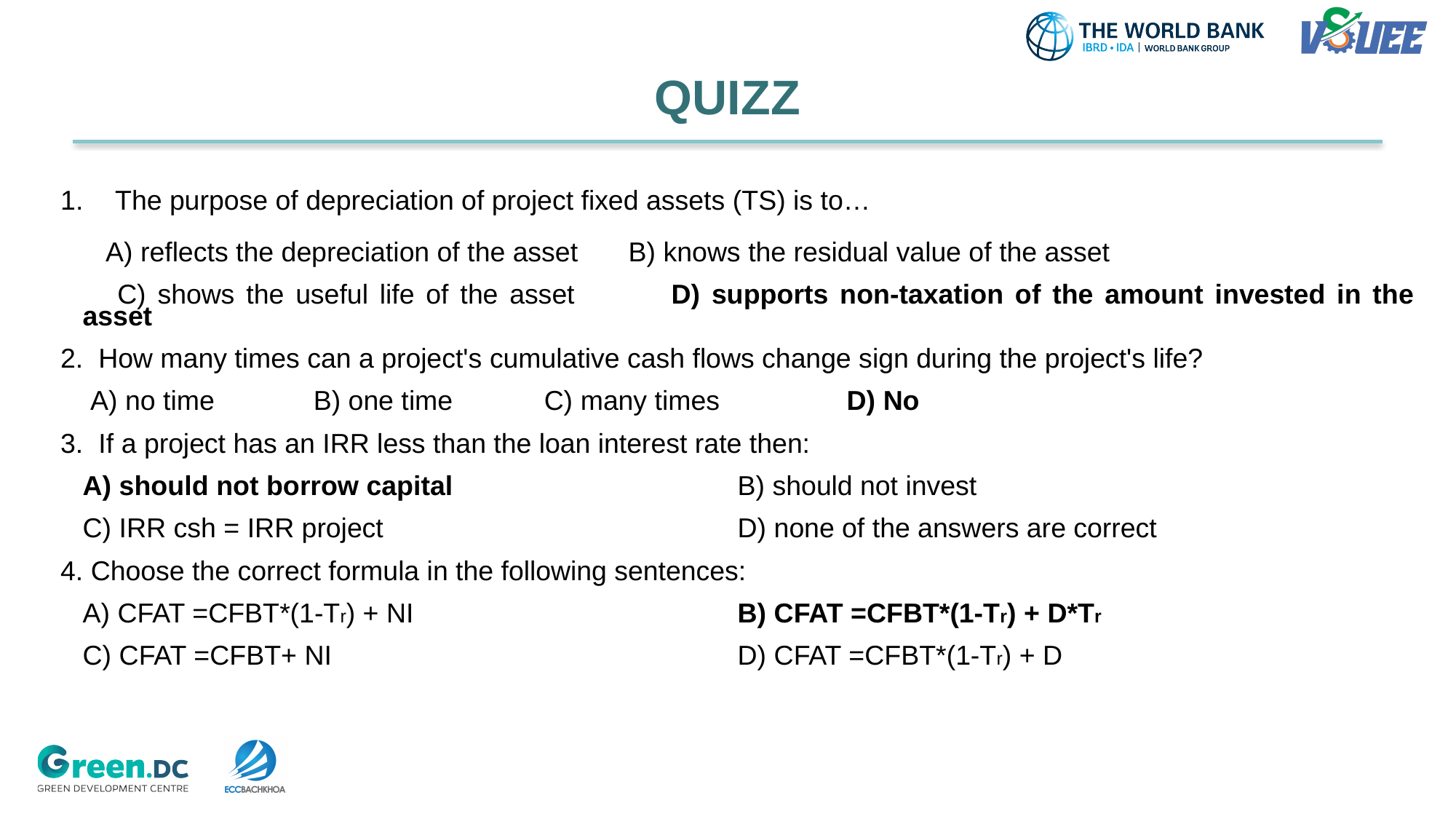

# QUIZZ
The purpose of depreciation of project fixed assets (TS) is to…

   A) reflects the depreciation of the asset 	B) knows the residual value of the asset

   C) shows the useful life of the asset 	D) supports non-taxation of the amount invested in the asset

2.  How many times can a project's cumulative cash flows change sign during the project's life?

 A) no time             B) one time            C) many times		D) No

3.  If a project has an IRR less than the loan interest rate then:

A) should not borrow capital 			B) should not invest

C) IRR csh = IRR project 				D) none of the answers are correct

4. Choose the correct formula in the following sentences:

A) CFAT =CFBT*(1-Tr) + NI			B) CFAT =CFBT*(1-Tr) + D*Tr

C) CFAT =CFBT+ NI				D) CFAT =CFBT*(1-Tr) + D